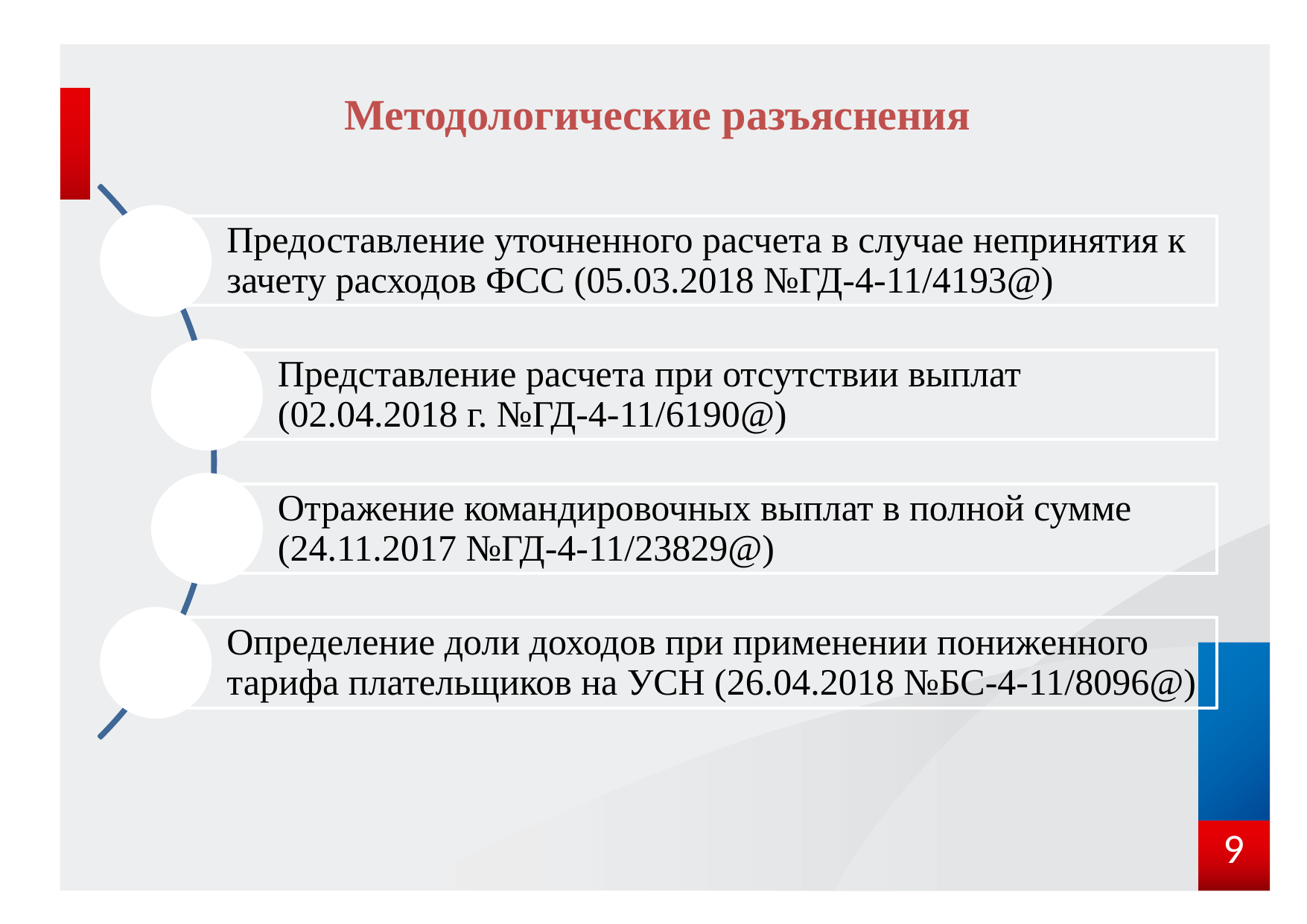

# Методологические разъяснения
Предоставление уточненного расчета в случае непринятия к зачету расходов ФСС (05.03.2018 №ГД-4-11/4193@)
Представление расчета при отсутствии выплат (02.04.2018 г. №ГД-4-11/6190@)
Отражение командировочных выплат в полной сумме (24.11.2017 №ГД-4-11/23829@)
Определение доли доходов при применении пониженного тарифа плательщиков на УСН (26.04.2018 №БС-4-11/8096@)
9